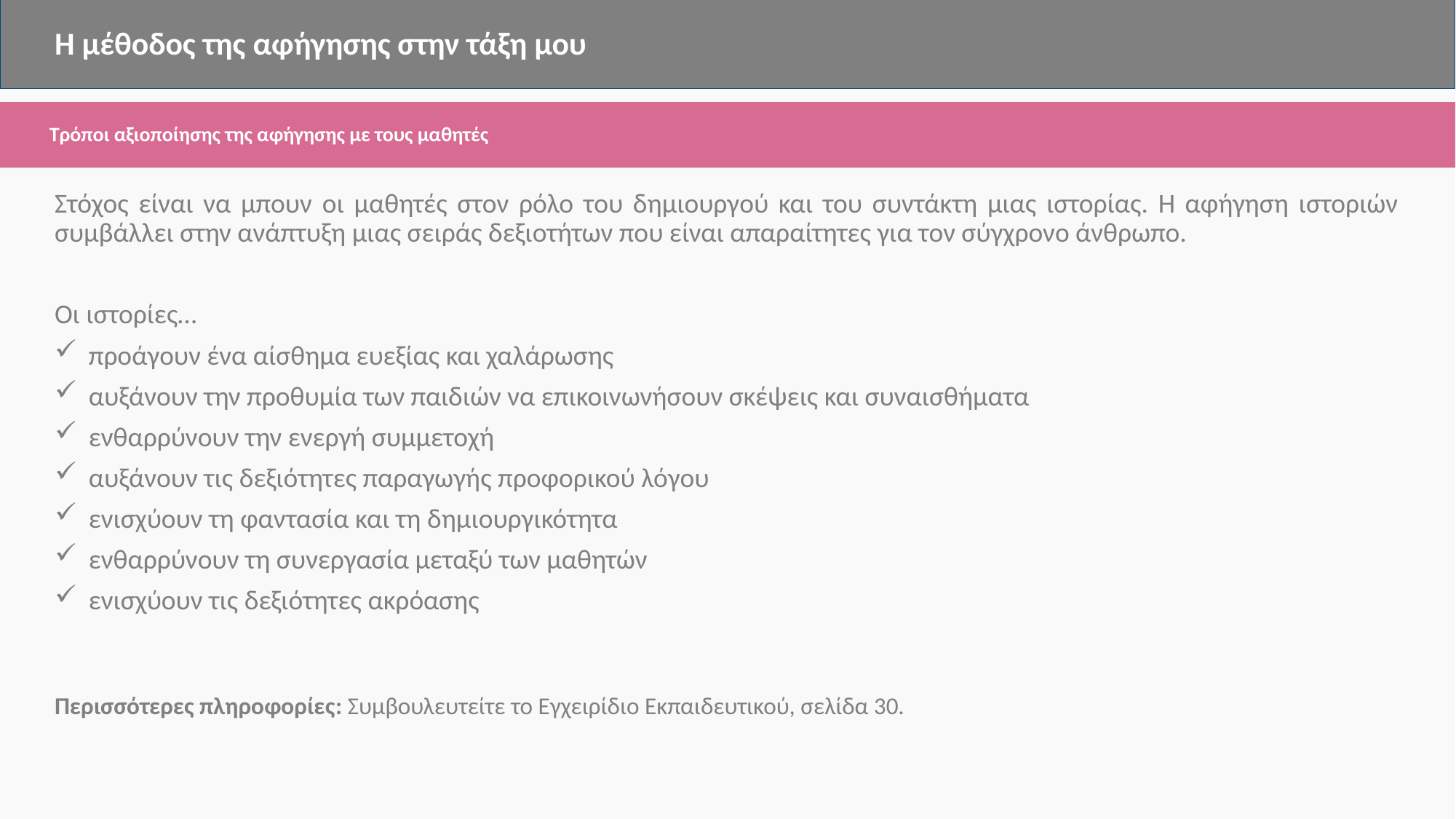

# Η μέθοδος της αφήγησης στην τάξη μου
Τρόποι αξιοποίησης της αφήγησης με τους μαθητές
Στόχος είναι να μπουν οι μαθητές στον ρόλο του δημιουργού και του συντάκτη μιας ιστορίας. Η αφήγηση ιστοριών συμβάλλει στην ανάπτυξη μιας σειράς δεξιοτήτων που είναι απαραίτητες για τον σύγχρονο άνθρωπο.

Οι ιστορίες…
προάγουν ένα αίσθημα ευεξίας και χαλάρωσης
αυξάνουν την προθυμία των παιδιών να επικοινωνήσουν σκέψεις και συναισθήματα
ενθαρρύνουν την ενεργή συμμετοχή
αυξάνουν τις δεξιότητες παραγωγής προφορικού λόγου
ενισχύουν τη φαντασία και τη δημιουργικότητα
ενθαρρύνουν τη συνεργασία μεταξύ των μαθητών
ενισχύουν τις δεξιότητες ακρόασης

Περισσότερες πληροφορίες: Συμβουλευτείτε το Εγχειρίδιο Εκπαιδευτικού, σελίδα 30.